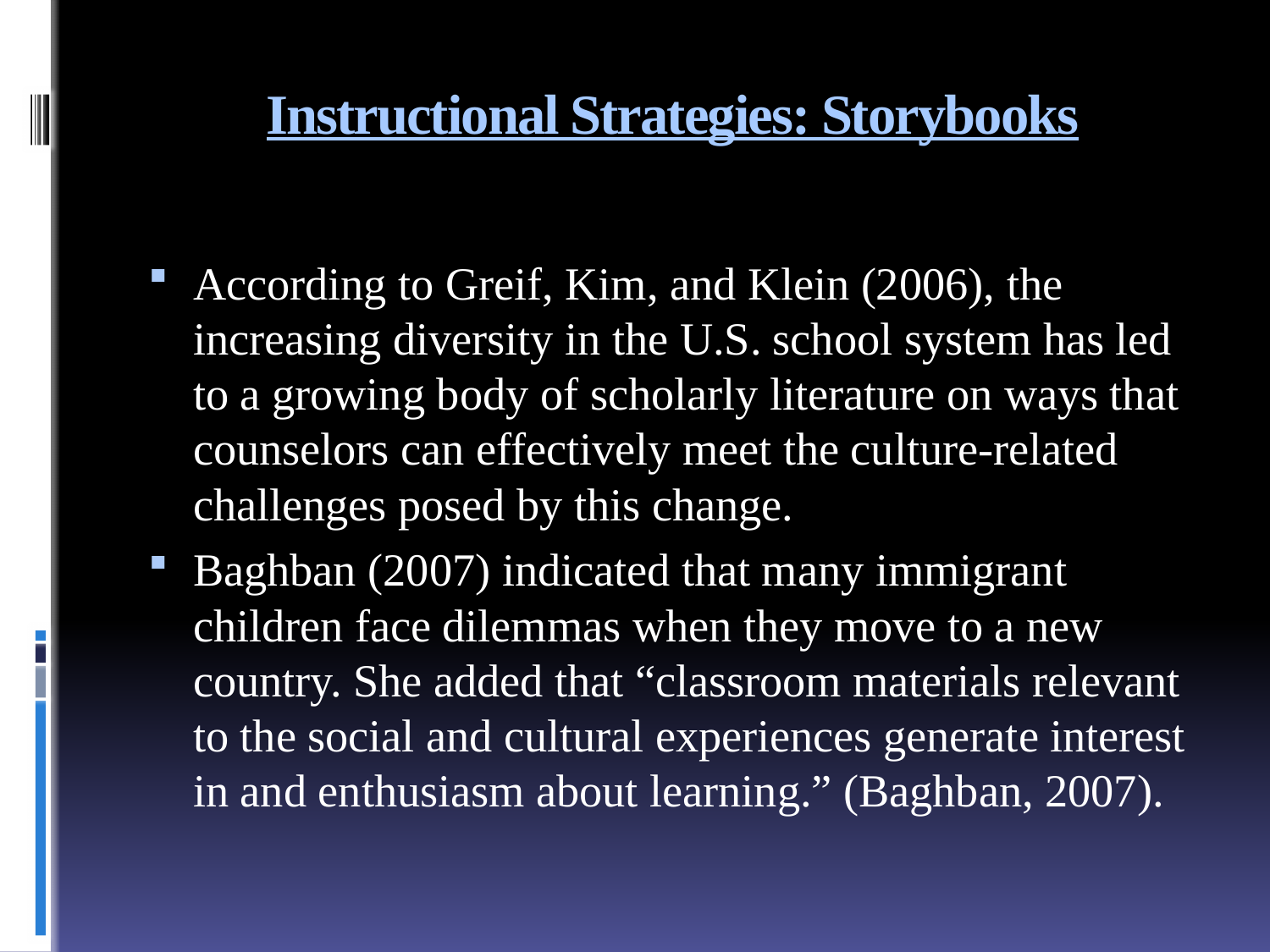

# Instructional Strategies: Storybooks
According to Greif, Kim, and Klein (2006), the increasing diversity in the U.S. school system has led to a growing body of scholarly literature on ways that counselors can effectively meet the culture-related challenges posed by this change.
Baghban (2007) indicated that many immigrant children face dilemmas when they move to a new country. She added that “classroom materials relevant to the social and cultural experiences generate interest in and enthusiasm about learning.” (Baghban, 2007).